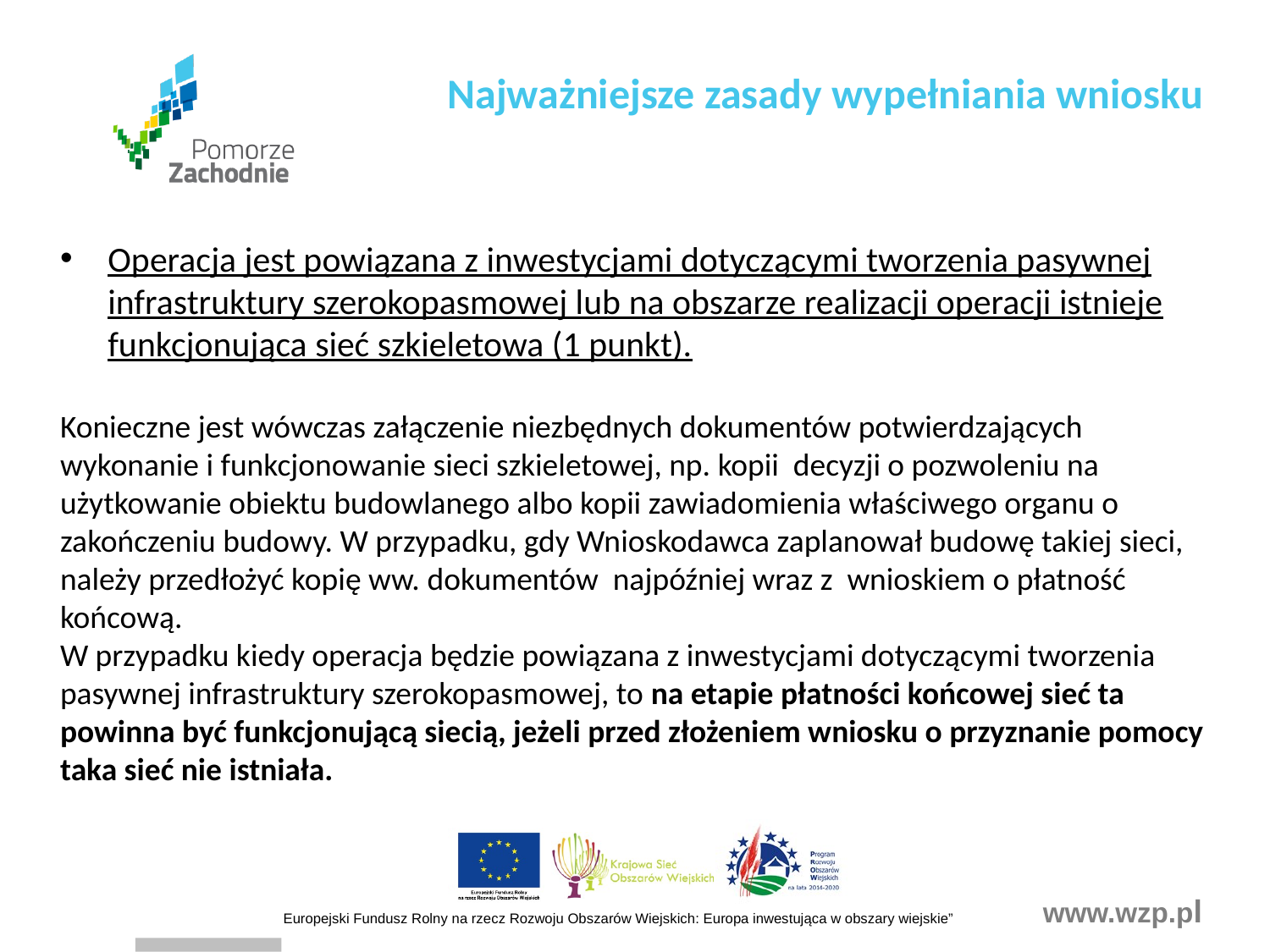

Najważniejsze zasady wypełniania wniosku

Operacja jest powiązana z inwestycjami dotyczącymi tworzenia pasywnej infrastruktury szerokopasmowej lub na obszarze realizacji operacji istnieje funkcjonująca sieć szkieletowa (1 punkt).

Konieczne jest wówczas załączenie niezbędnych dokumentów potwierdzających wykonanie i funkcjonowanie sieci szkieletowej, np. kopii  decyzji o pozwoleniu na użytkowanie obiektu budowlanego albo kopii zawiadomienia właściwego organu o zakończeniu budowy. W przypadku, gdy Wnioskodawca zaplanował budowę takiej sieci, należy przedłożyć kopię ww. dokumentów  najpóźniej wraz z  wnioskiem o płatność końcową.
W przypadku kiedy operacja będzie powiązana z inwestycjami dotyczącymi tworzenia pasywnej infrastruktury szerokopasmowej, to na etapie płatności końcowej sieć ta powinna być funkcjonującą siecią, jeżeli przed złożeniem wniosku o przyznanie pomocy taka sieć nie istniała.